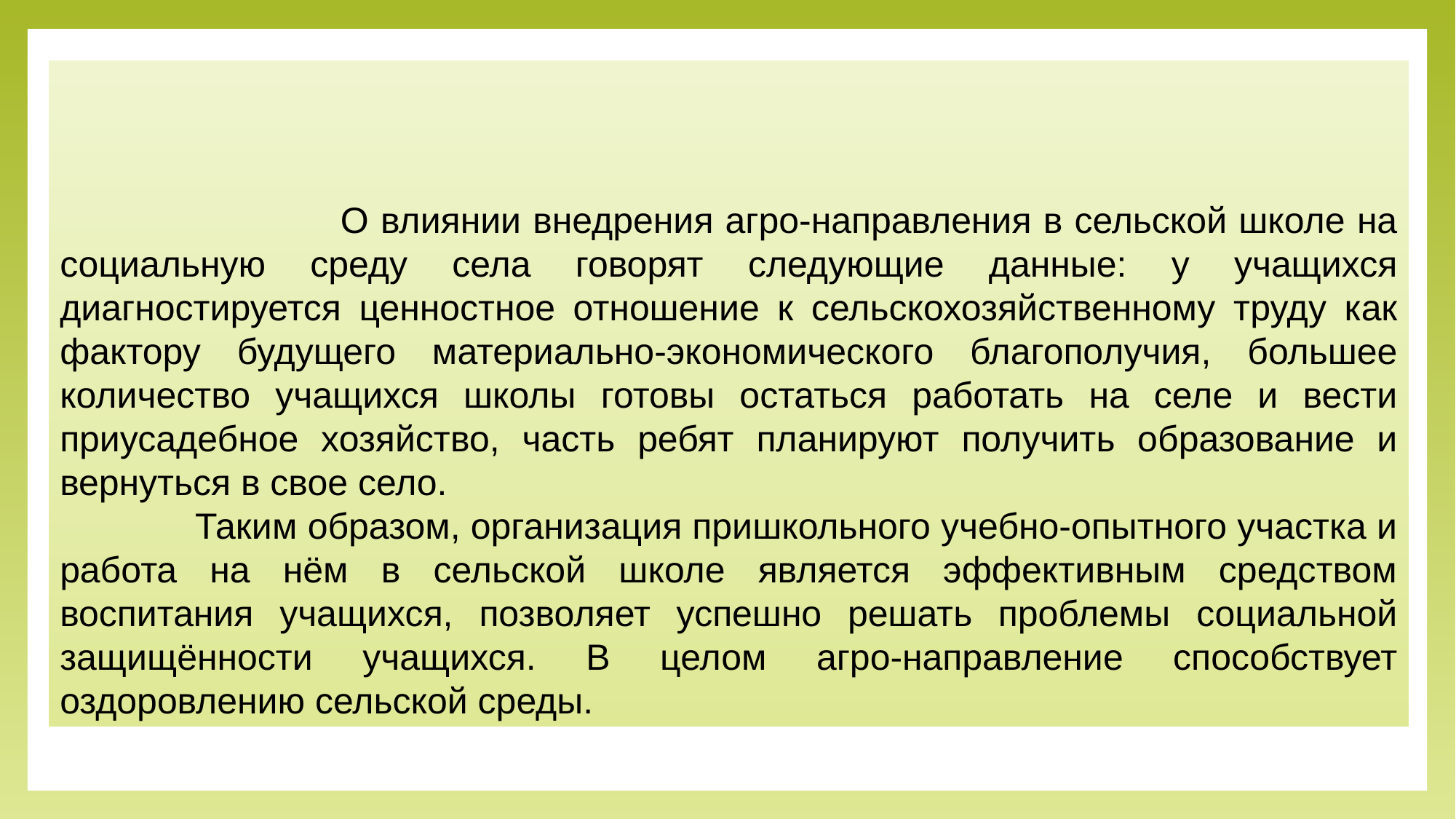

О влиянии внедрения агро-направления в сельской школе на социальную среду села говорят следующие данные: у учащихся диагностируется ценностное отношение к сельскохозяйственному труду как фактору будущего материально-экономического благополучия, большее количество учащихся школы готовы остаться работать на селе и вести приусадебное хозяйство, часть ребят планируют получить образование и вернуться в свое село.
             Таким образом, организация пришкольного учебно-опытного участка и работа на нём в сельской школе является эффективным средством воспитания учащихся, позволяет успешно решать проблемы социальной защищённости учащихся. В целом агро-направление способствует оздоровлению сельской среды.